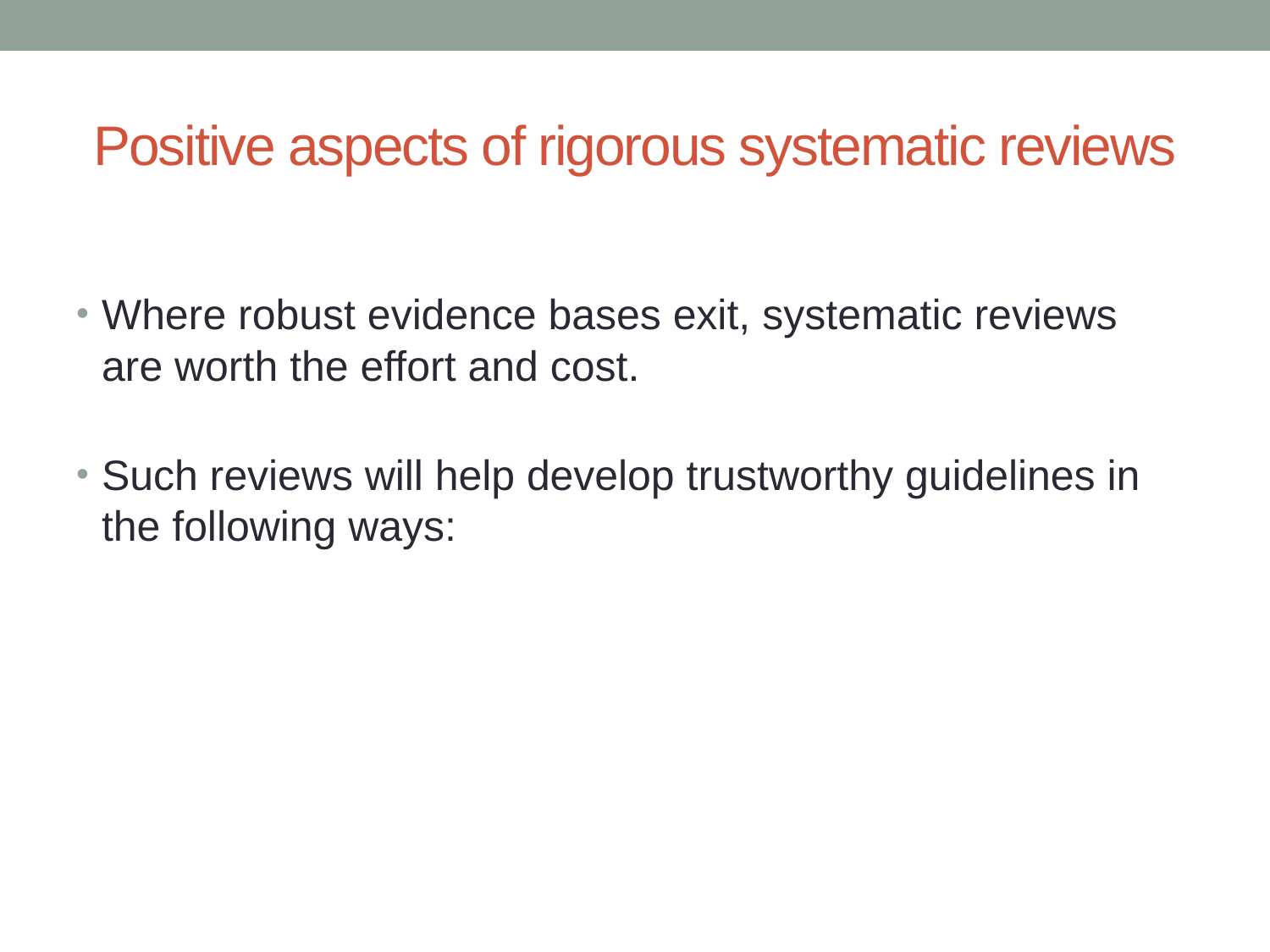

# Positive aspects of rigorous systematic reviews

Where robust evidence bases exit, systematic reviews  are worth the effort and cost.
Such reviews will help develop trustworthy guidelines in the following ways: